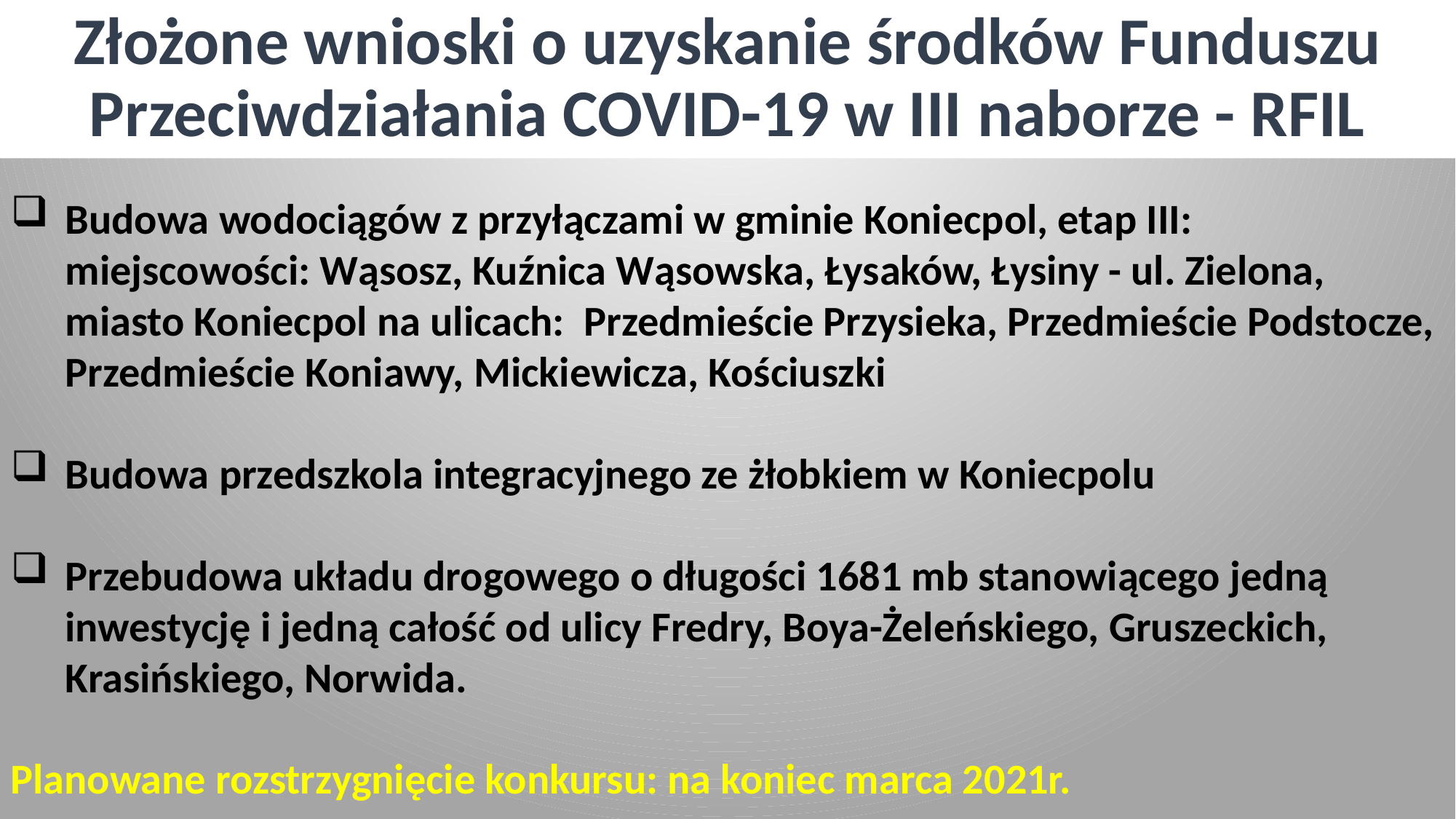

Złożone wnioski o uzyskanie środków Funduszu Przeciwdziałania COVID-19 w III naborze - RFIL

Budowa wodociągów z przyłączami w gminie Koniecpol, etap III: miejscowości: Wąsosz, Kuźnica Wąsowska, Łysaków, Łysiny - ul. Zielona, miasto Koniecpol na ulicach:  Przedmieście Przysieka, Przedmieście Podstocze, Przedmieście Koniawy, Mickiewicza, Kościuszki

Budowa przedszkola integracyjnego ze żłobkiem w Koniecpolu

Przebudowa układu drogowego o długości 1681 mb stanowiącego jedną inwestycję i jedną całość od ulicy Fredry, Boya-Żeleńskiego, Gruszeckich, Krasińskiego, Norwida.

Planowane rozstrzygnięcie konkursu: na koniec marca 2021r.